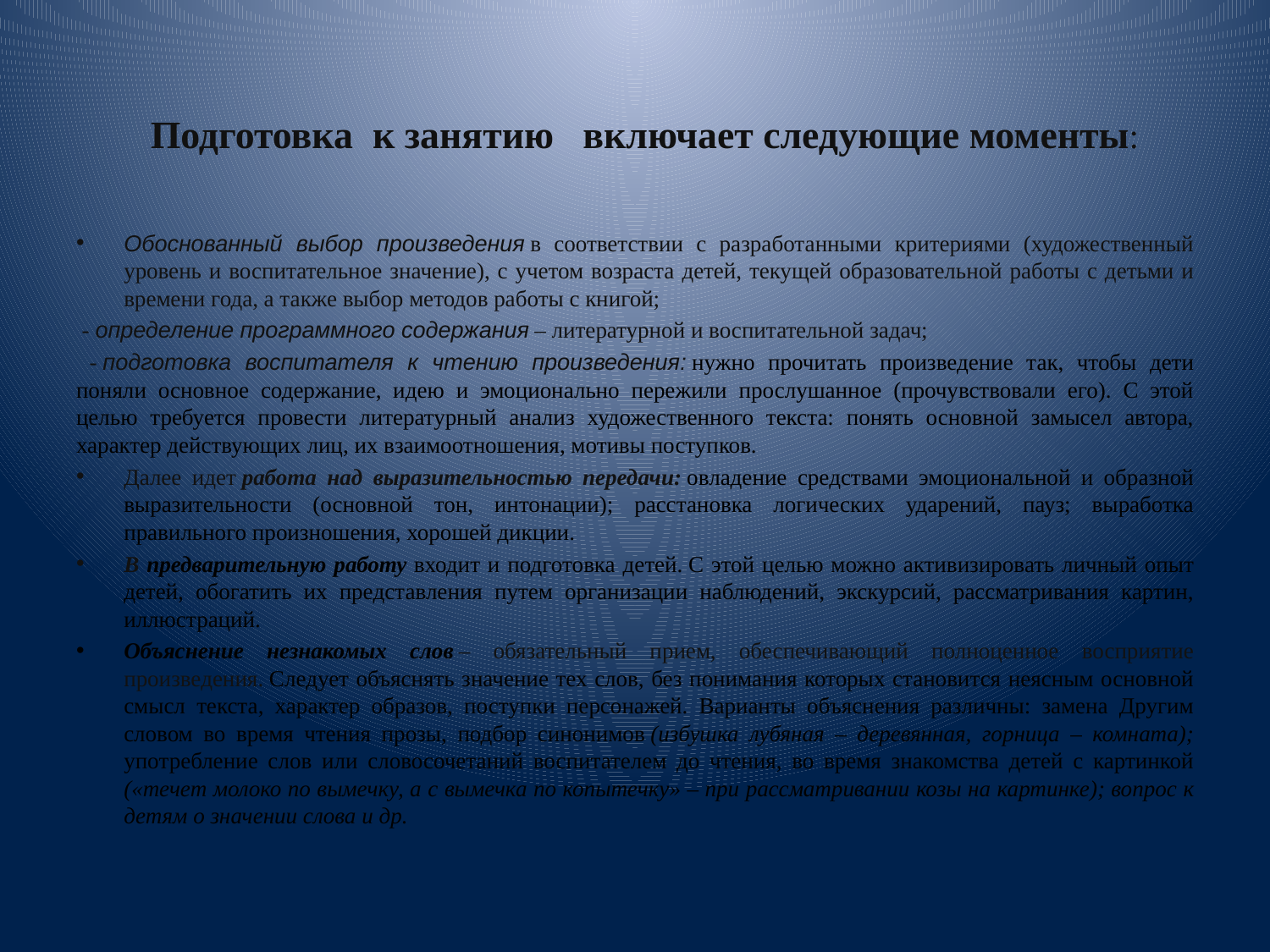

# Подготовка  к занятию   включает следующие моменты:
Обоснованный выбор произведения в соответствии с разработанными критериями (художественный уровень и воспитательное значение), с учетом возраста детей, текущей образовательной работы с детьми и времени года, а также выбор методов работы с книгой;
 - определение программного содержания – литературной и воспитательной задач;
 - подготовка воспитателя к чтению произведения: нужно прочитать произведение так, чтобы дети поняли основное содержание, идею и эмоционально пережили прослушанное (прочувствовали его). С этой целью требуется провести литературный анализ художественного текста: понять основной замысел автора, характер действующих лиц, их взаимоотношения, мотивы поступков.
Далее идет работа над выразительностью передачи: овладение средствами эмоциональной и образной выразительности (основной тон, интонации); расстановка логических ударений, пауз; выработка правильного произношения, хорошей дикции.
В предварительную работу входит и подготовка детей. С этой целью можно активизировать личный опыт детей, обогатить их представления путем организации наблюдений, экскурсий, рассматривания картин, иллюстраций.
Объяснение незнакомых слов – обязательный прием, обеспечивающий полноценное восприятие произведения. Следует объяснять значение тех слов, без понимания которых становится неясным основной смысл текста, характер образов, поступки персонажей. Варианты объяснения различны: замена Другим словом во время чтения прозы, подбор синонимов (избушка лубяная – деревянная, горница – комната); употребление слов или словосочетаний воспитателем до чтения, во время знакомства детей с картинкой («течет молоко по вымечку, а с вымечка по копытечку» – при рассматривании козы на картинке); вопрос к детям о значении слова и др.